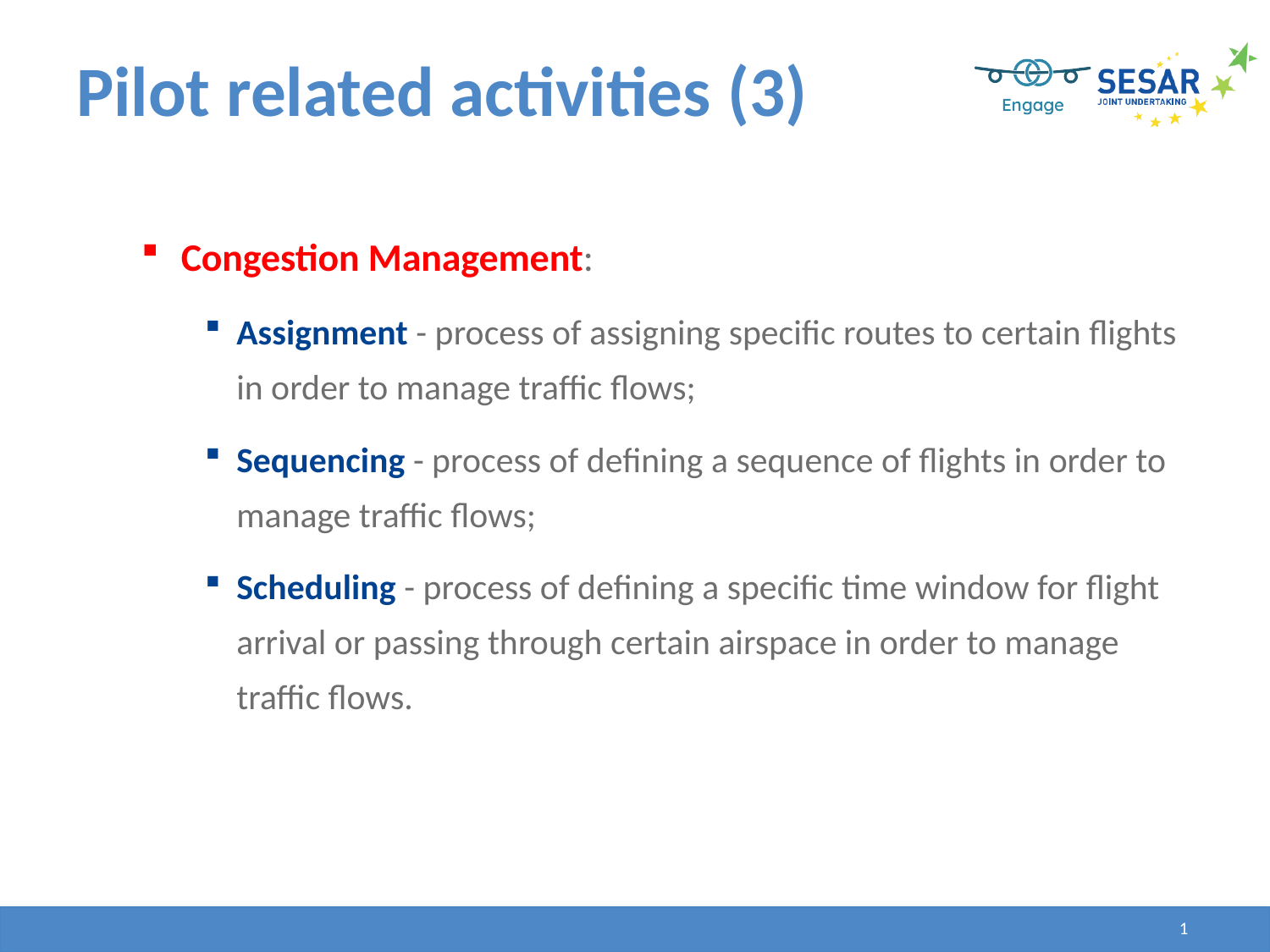

# Pilot related activities (3)
Congestion Management:
Assignment - process of assigning specific routes to certain flights in order to manage traffic flows;
Sequencing - process of defining a sequence of flights in order to manage traffic flows;
Scheduling - process of defining a specific time window for flight arrival or passing through certain airspace in order to manage traffic flows.

29